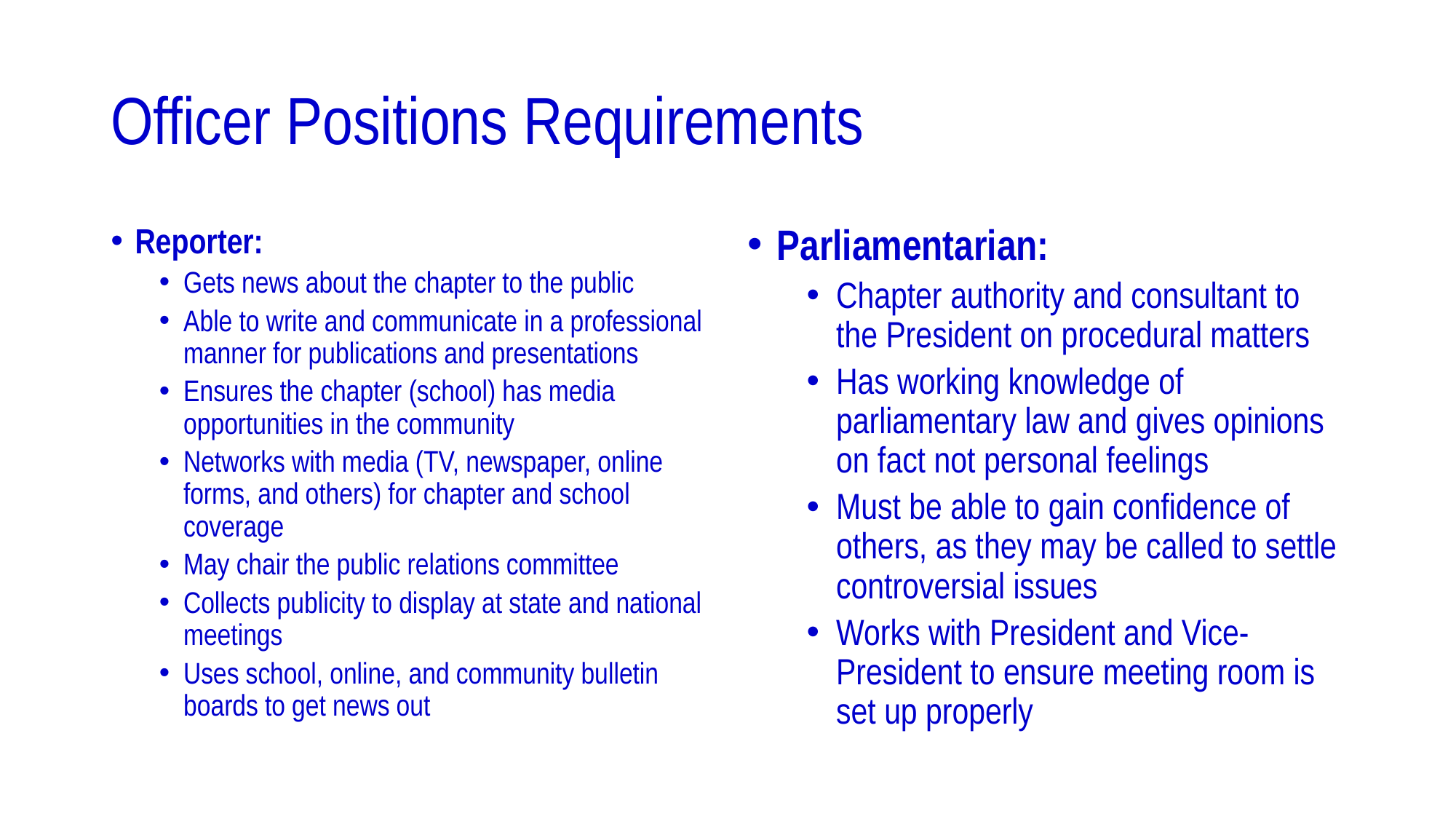

# Officer Positions Requirements
Reporter:
Gets news about the chapter to the public
Able to write and communicate in a professional manner for publications and presentations
Ensures the chapter (school) has media opportunities in the community
Networks with media (TV, newspaper, online forms, and others) for chapter and school coverage
May chair the public relations committee
Collects publicity to display at state and national meetings
Uses school, online, and community bulletin boards to get news out
Parliamentarian:
Chapter authority and consultant to the President on procedural matters
Has working knowledge of parliamentary law and gives opinions on fact not personal feelings
Must be able to gain confidence of others, as they may be called to settle controversial issues
Works with President and Vice-President to ensure meeting room is set up properly